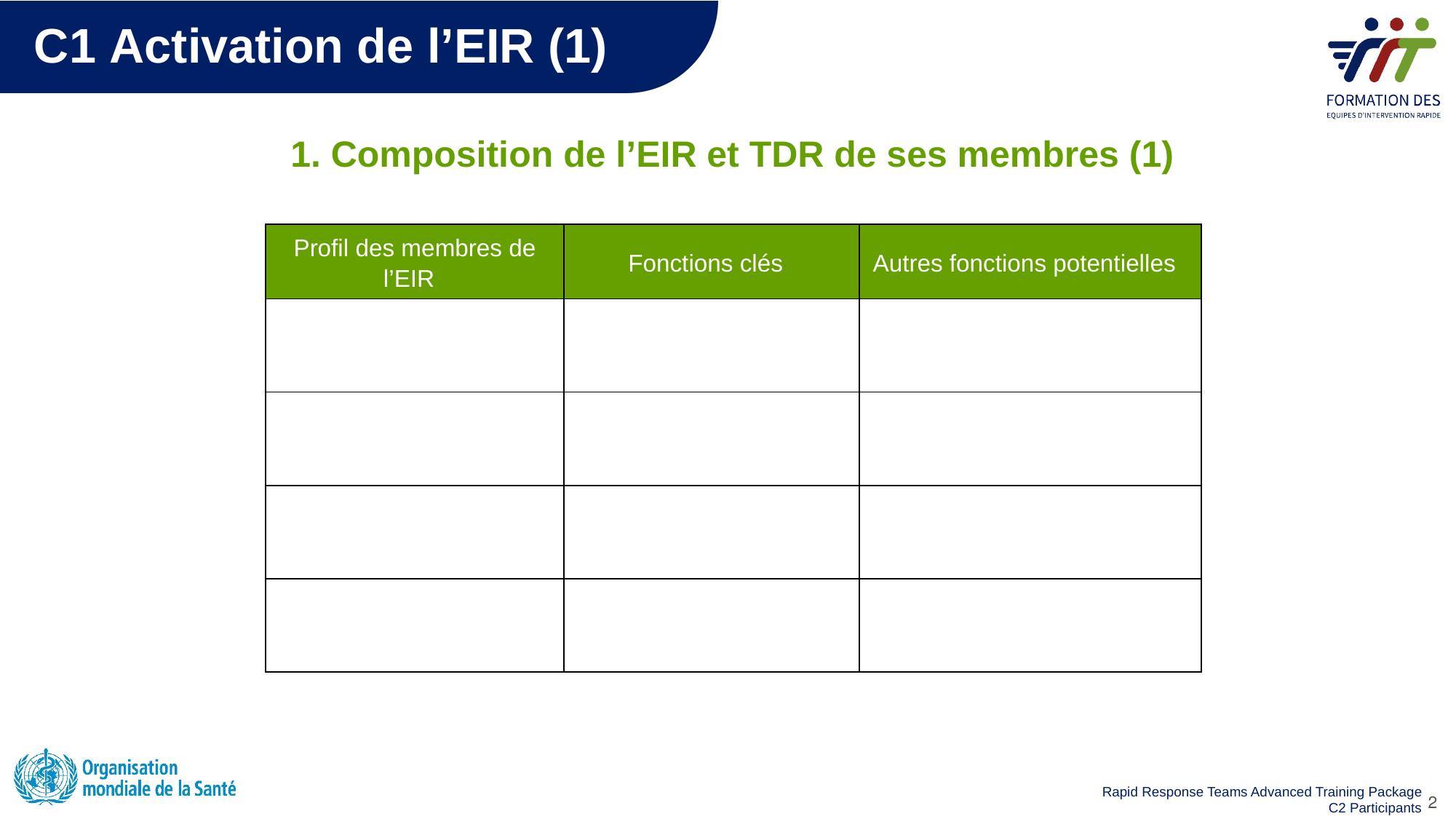

C1 Activation de l’EIR (1)
1. Composition de l’EIR et TDR de ses membres (1)
| Profil des membres de l’EIR | Fonctions clés | Autres fonctions potentielles |
| --- | --- | --- |
|  |  |  |
|  |  |  |
|  |  |  |
|  |  |  |